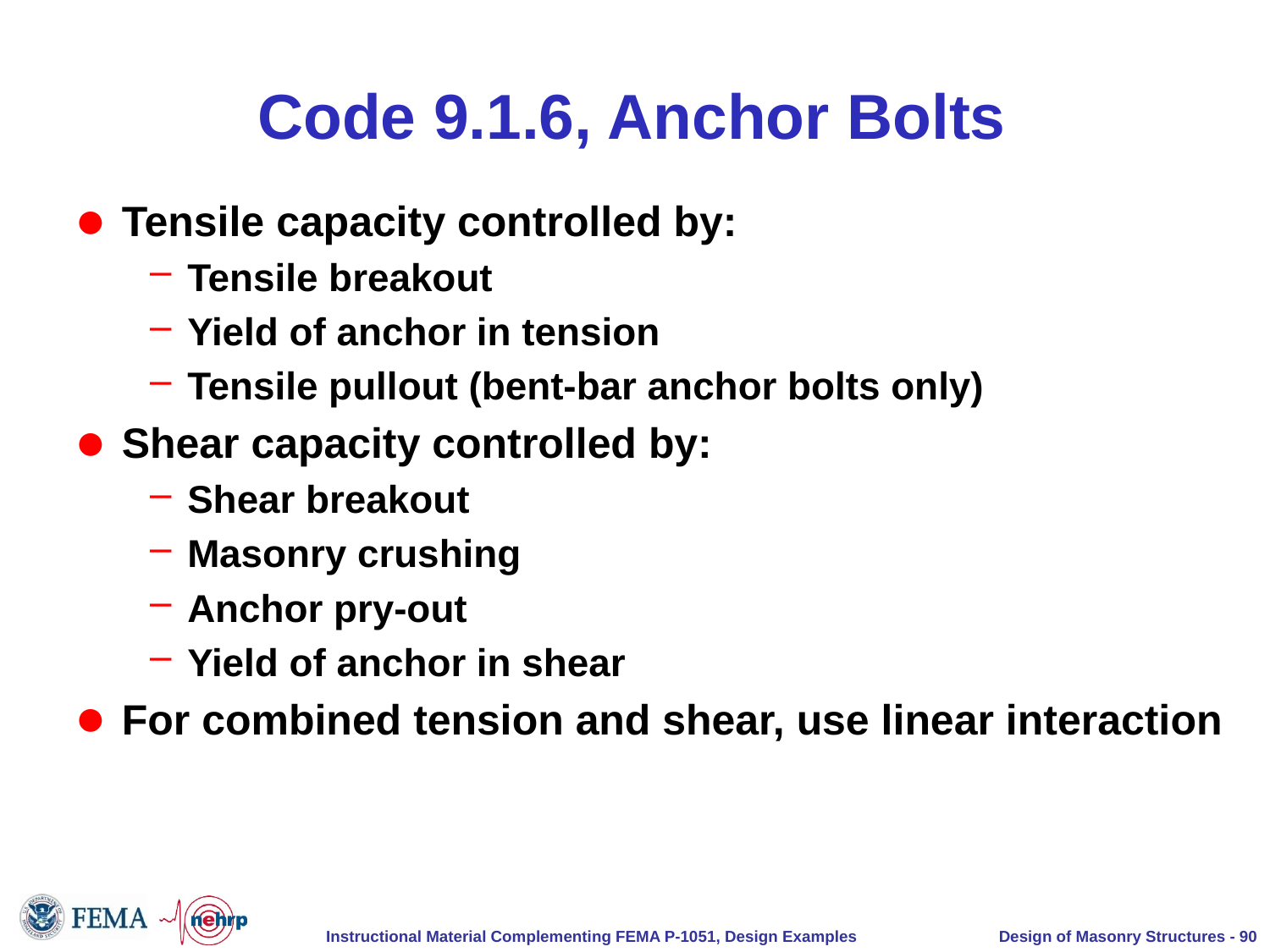

# Code 9.1.6, Anchor Bolts
Tensile capacity controlled by:
Tensile breakout
Yield of anchor in tension
Tensile pullout (bent-bar anchor bolts only)
Shear capacity controlled by:
Shear breakout
Masonry crushing
Anchor pry-out
Yield of anchor in shear
For combined tension and shear, use linear interaction
Design of Masonry Structures - 90
Instructional Material Complementing FEMA P-1051, Design Examples